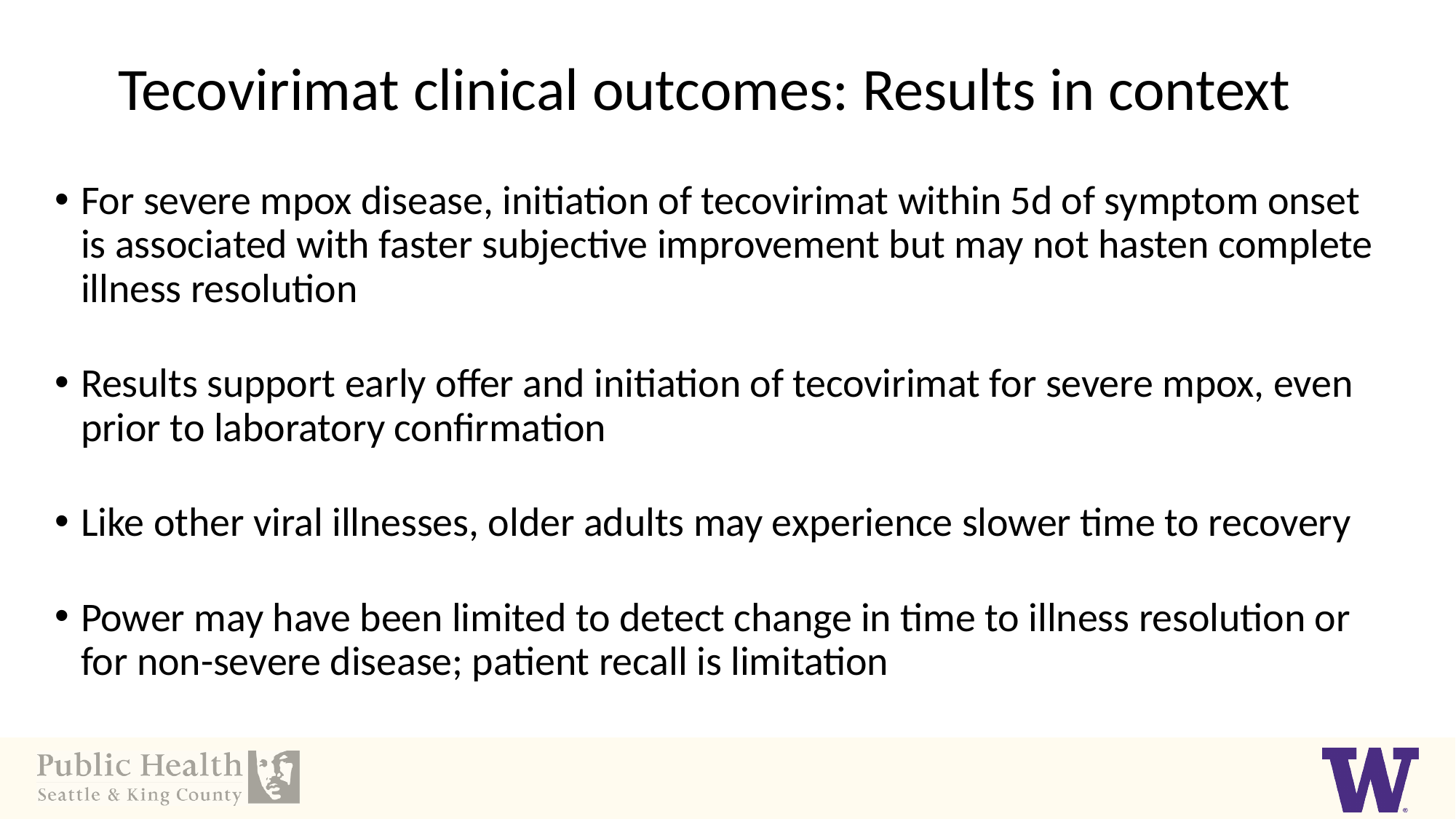

# Tecovirimat clinical outcomes: Results in context
For severe mpox disease, initiation of tecovirimat within 5d of symptom onset is associated with faster subjective improvement but may not hasten complete illness resolution

Results support early offer and initiation of tecovirimat for severe mpox, even prior to laboratory confirmation

Like other viral illnesses, older adults may experience slower time to recovery

Power may have been limited to detect change in time to illness resolution or for non-severe disease; patient recall is limitation